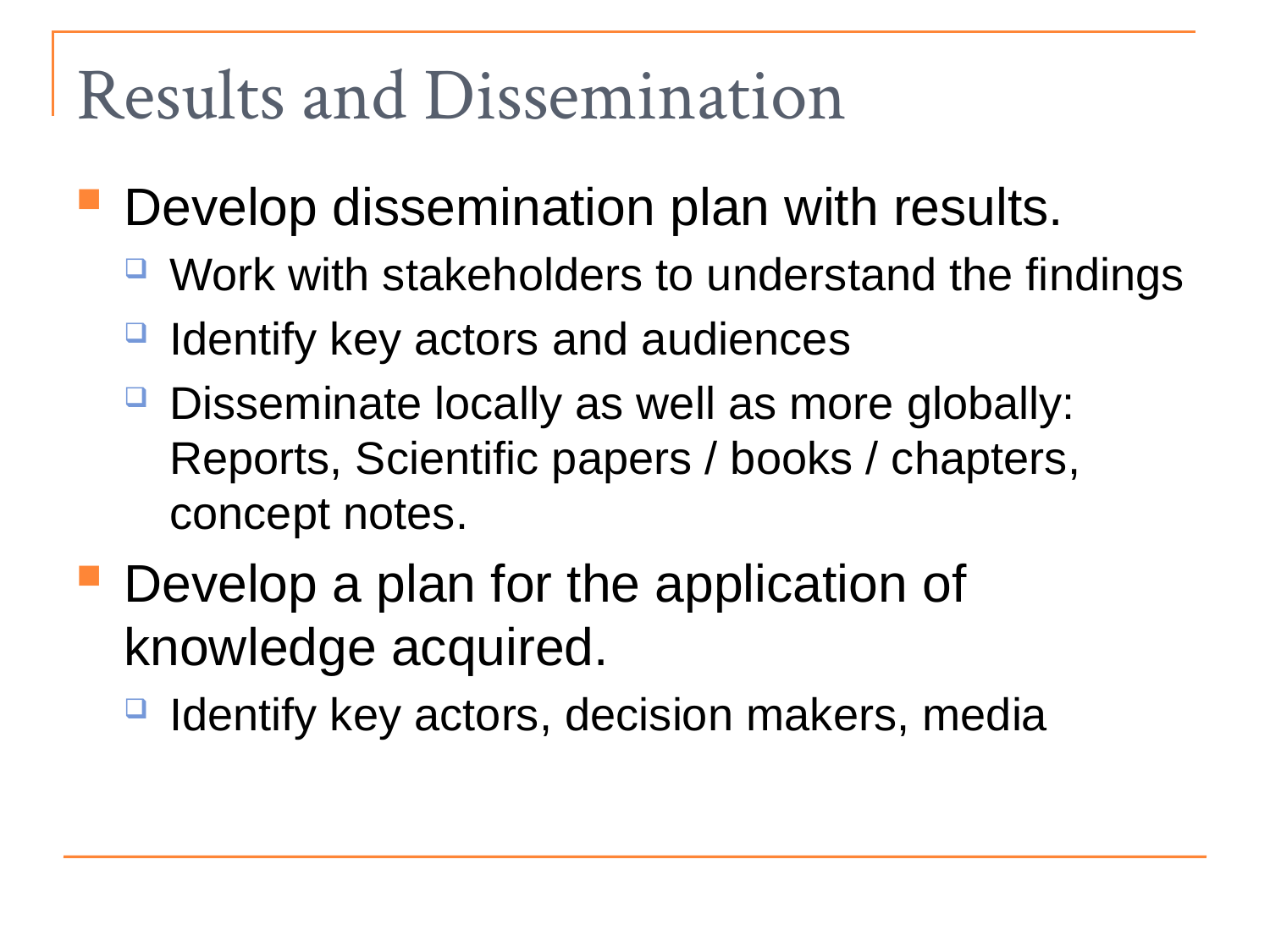

# Results and Dissemination
Develop dissemination plan with results.
Work with stakeholders to understand the findings
Identify key actors and audiences
Disseminate locally as well as more globally: Reports, Scientific papers / books / chapters, concept notes.
Develop a plan for the application of knowledge acquired.
Identify key actors, decision makers, media